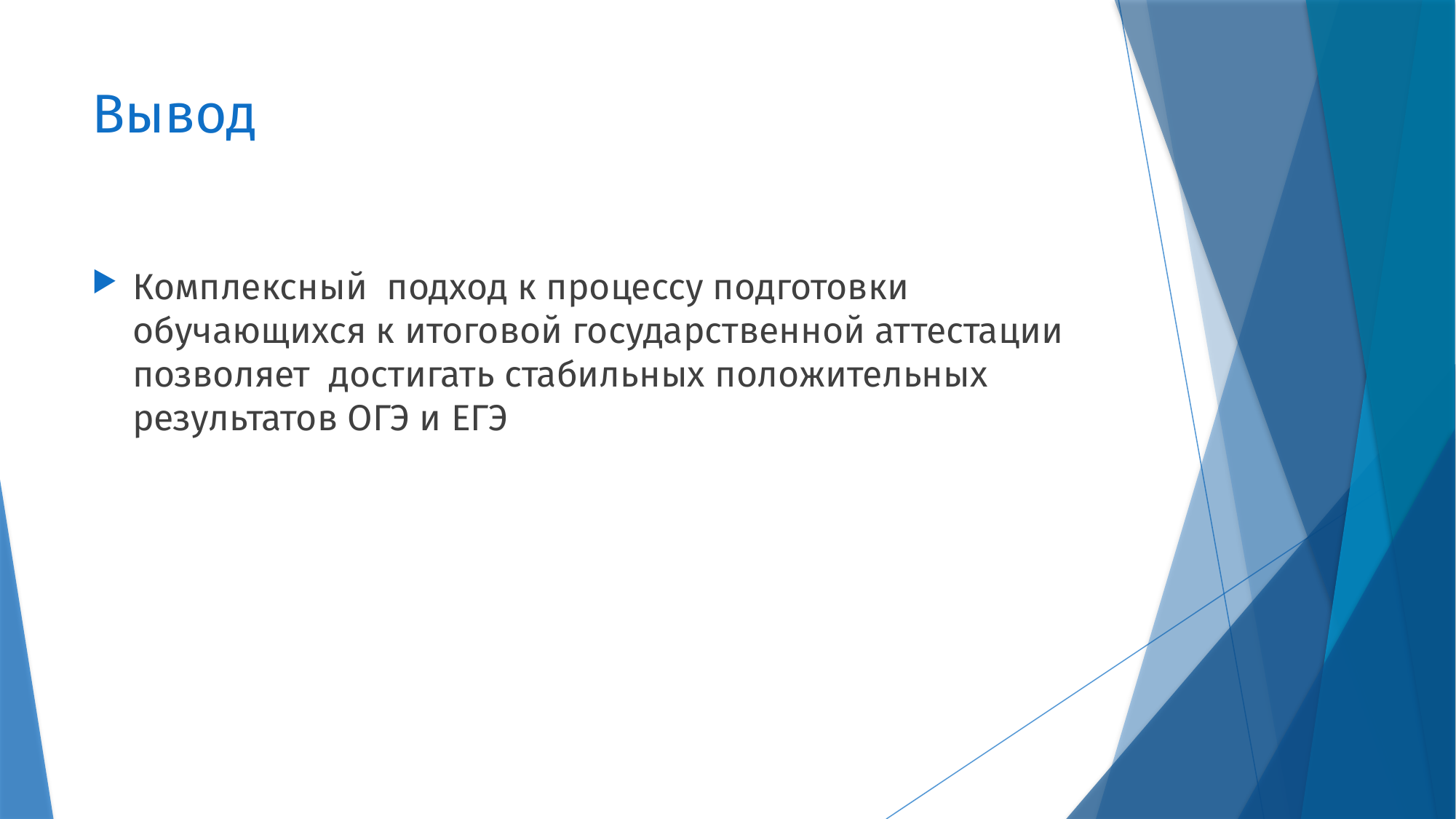

# Вывод
Комплексный  подход к процессу подготовки обучающихся к итоговой государственной аттестации позволяет  достигать стабильных положительных результатов ОГЭ и ЕГЭ